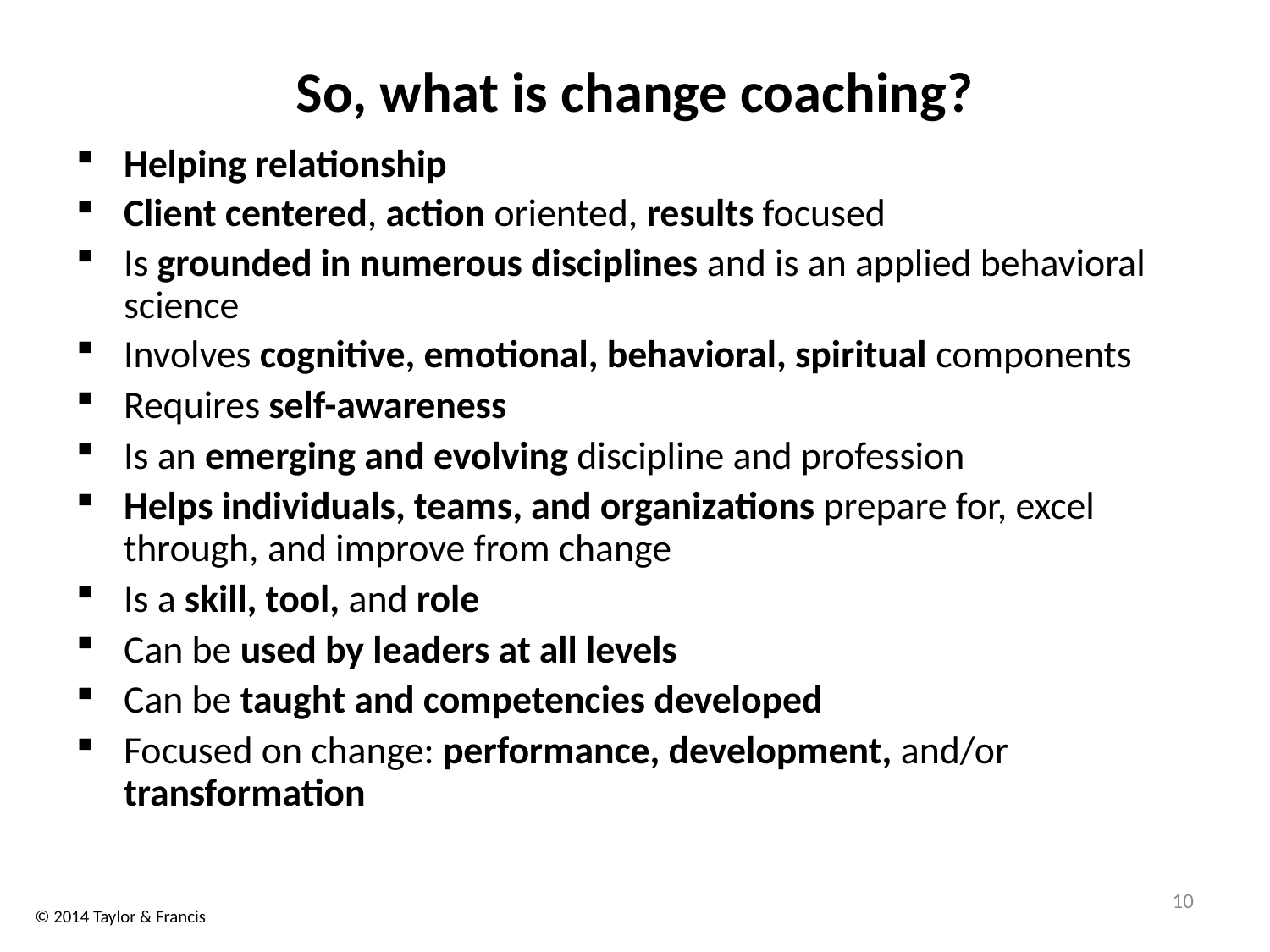

# So, what is change coaching?
Helping relationship
Client centered, action oriented, results focused
Is grounded in numerous disciplines and is an applied behavioral science
Involves cognitive, emotional, behavioral, spiritual components
Requires self-awareness
Is an emerging and evolving discipline and profession
Helps individuals, teams, and organizations prepare for, excel through, and improve from change
Is a skill, tool, and role
Can be used by leaders at all levels
Can be taught and competencies developed
Focused on change: performance, development, and/or transformation
10
© 2014 Taylor & Francis